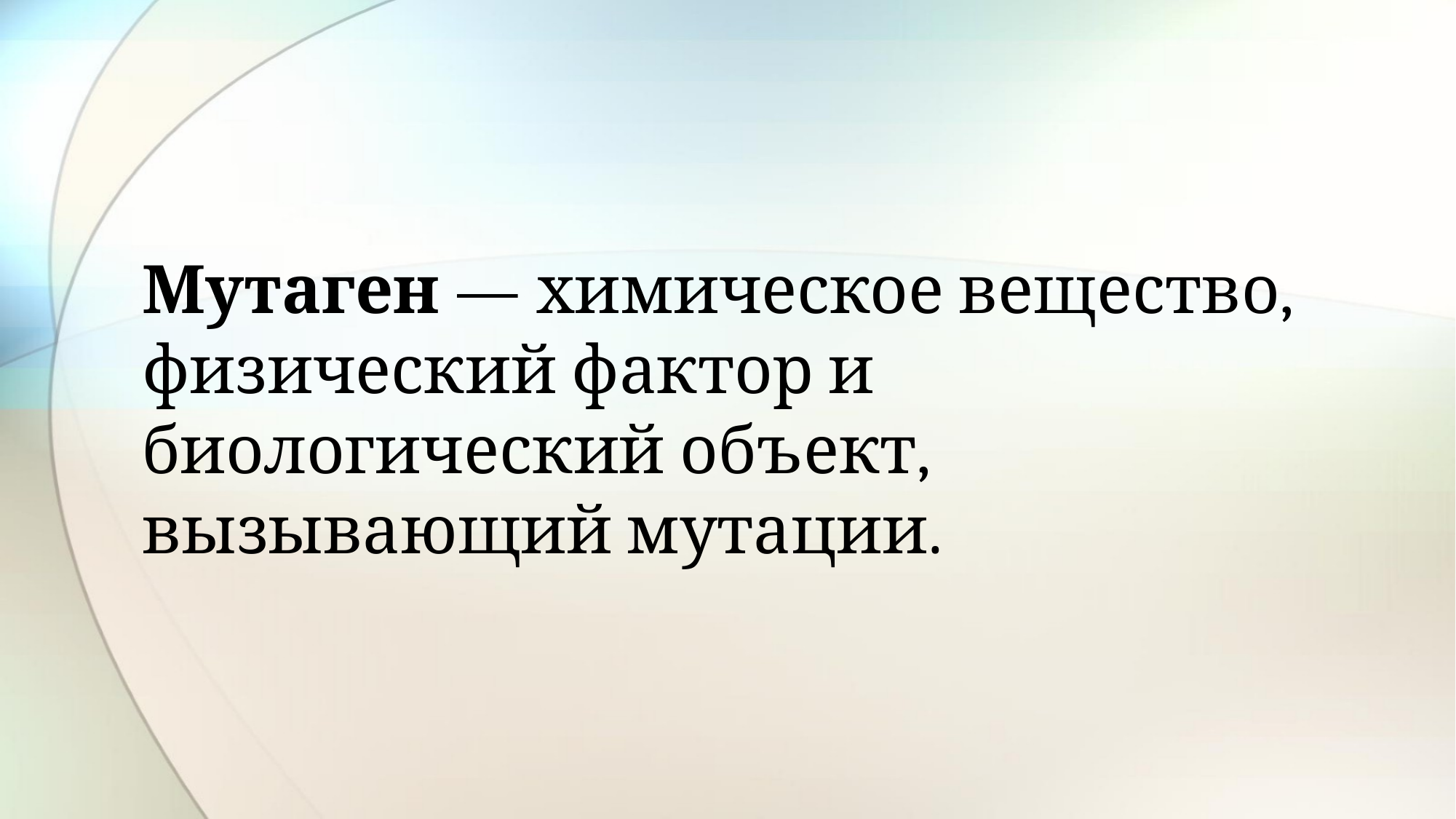

# Мутаген — химическое вещество, физический фактор и биологический объект, вызывающий мутации.